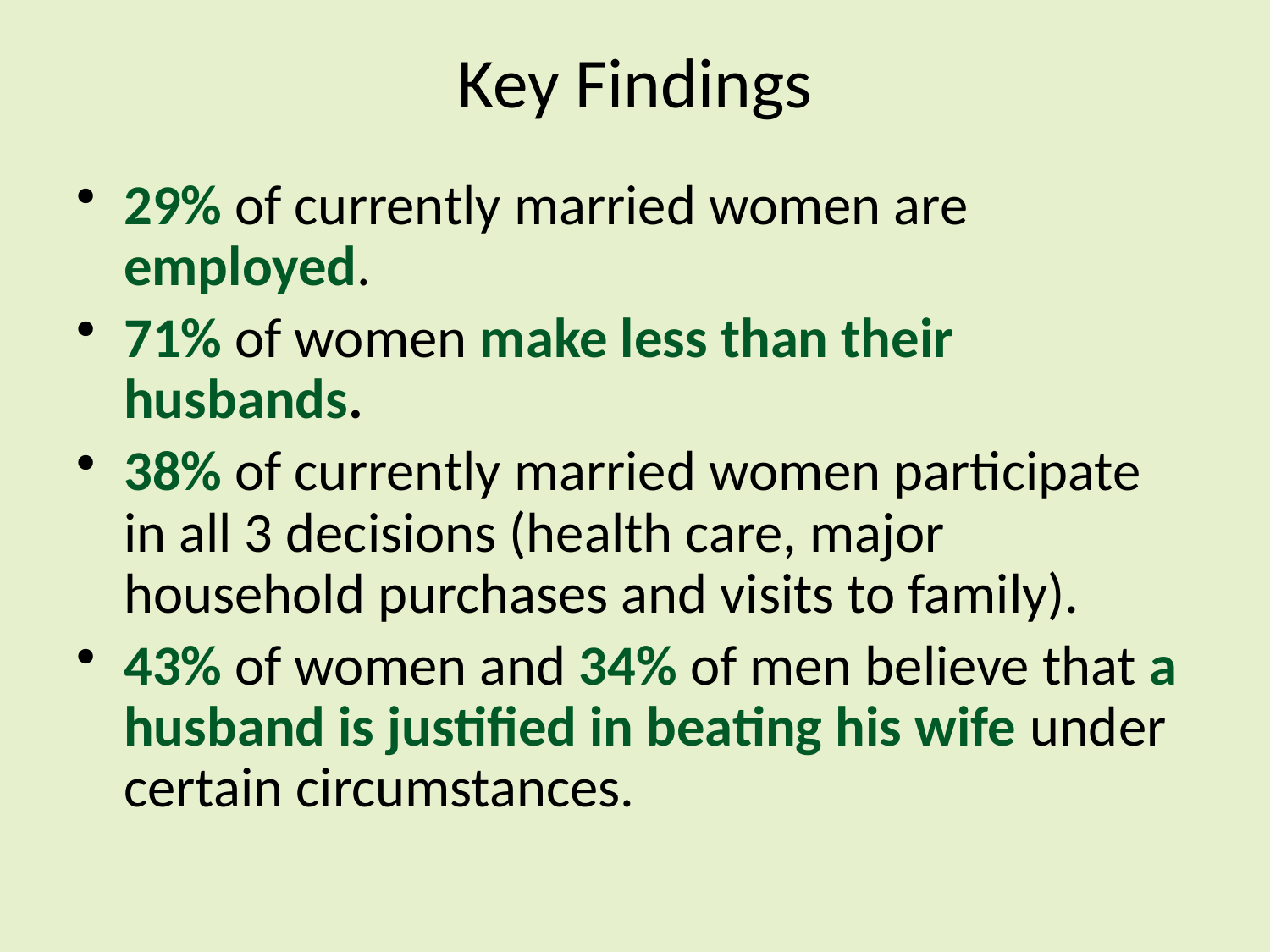

# Key Findings
29% of currently married women are employed.
71% of women make less than their husbands.
38% of currently married women participate in all 3 decisions (health care, major household purchases and visits to family).
43% of women and 34% of men believe that a husband is justified in beating his wife under certain circumstances.